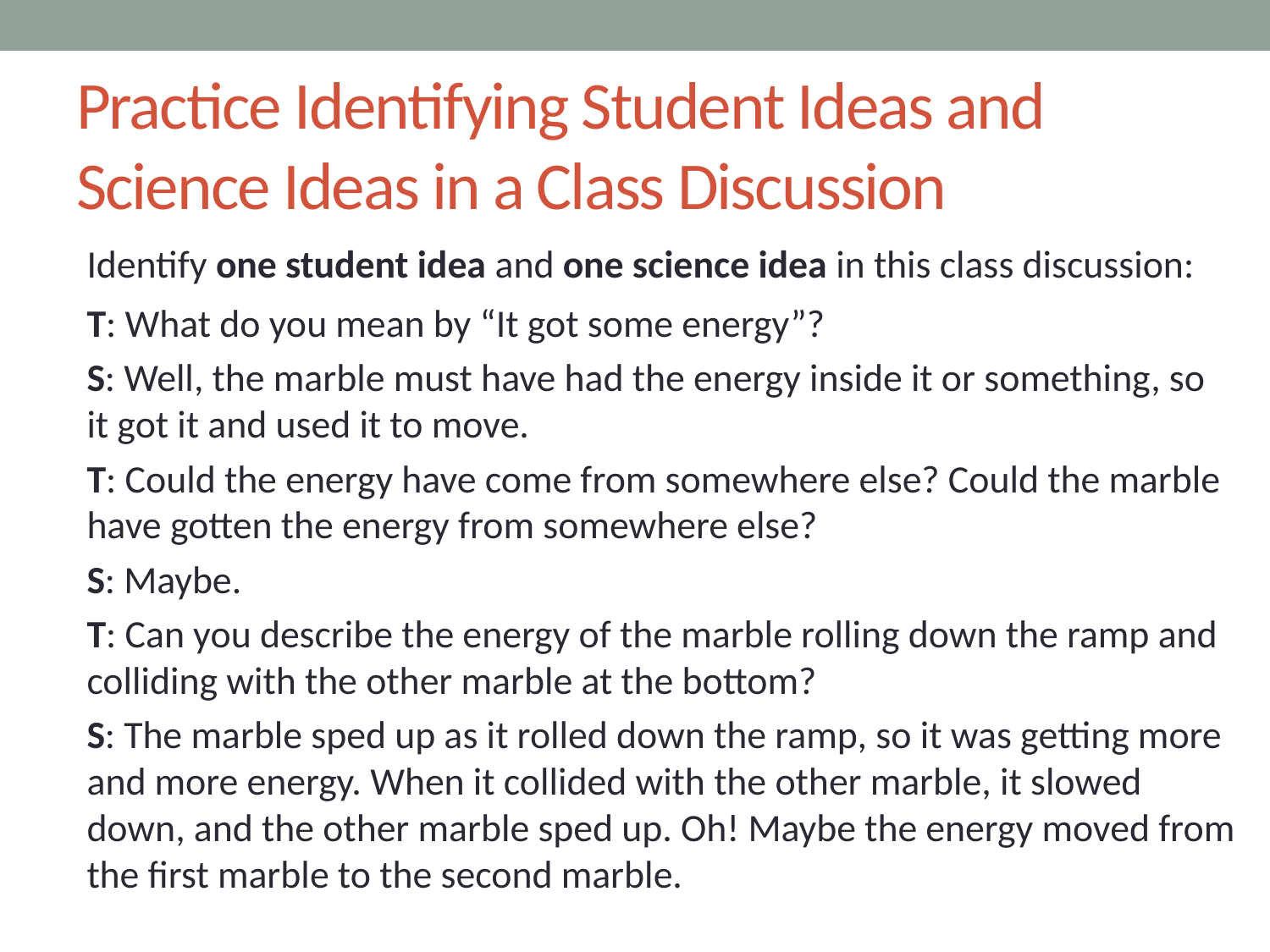

# Practice Identifying Student Ideas and Science Ideas in a Class Discussion
Identify one student idea and one science idea in this class discussion:
T: What do you mean by “It got some energy”?
S: Well, the marble must have had the energy inside it or something, so it got it and used it to move.
T: Could the energy have come from somewhere else? Could the marble have gotten the energy from somewhere else?
S: Maybe.
T: Can you describe the energy of the marble rolling down the ramp and colliding with the other marble at the bottom?
S: The marble sped up as it rolled down the ramp, so it was getting more and more energy. When it collided with the other marble, it slowed down, and the other marble sped up. Oh! Maybe the energy moved from the first marble to the second marble.